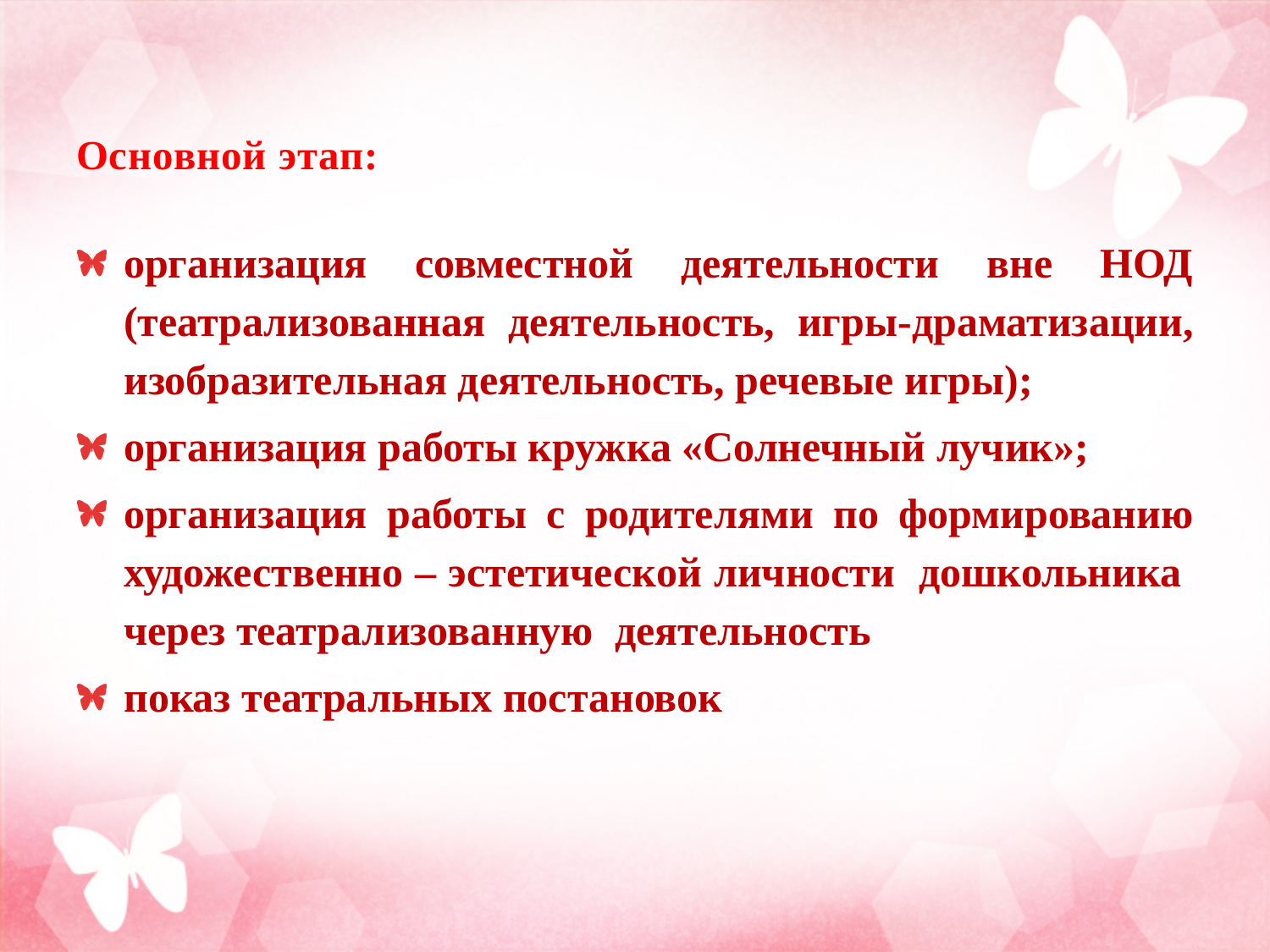

# Основной этап:
организация совместной деятельности вне НОД (театрализованная деятельность, игры-драматизации, изобразительная деятельность, речевые игры);
организация работы кружка «Солнечный лучик»;
организация работы с родителями по формированию художественно – эстетической личности  дошкольника  через театрализованную  деятельность
показ театральных постановок